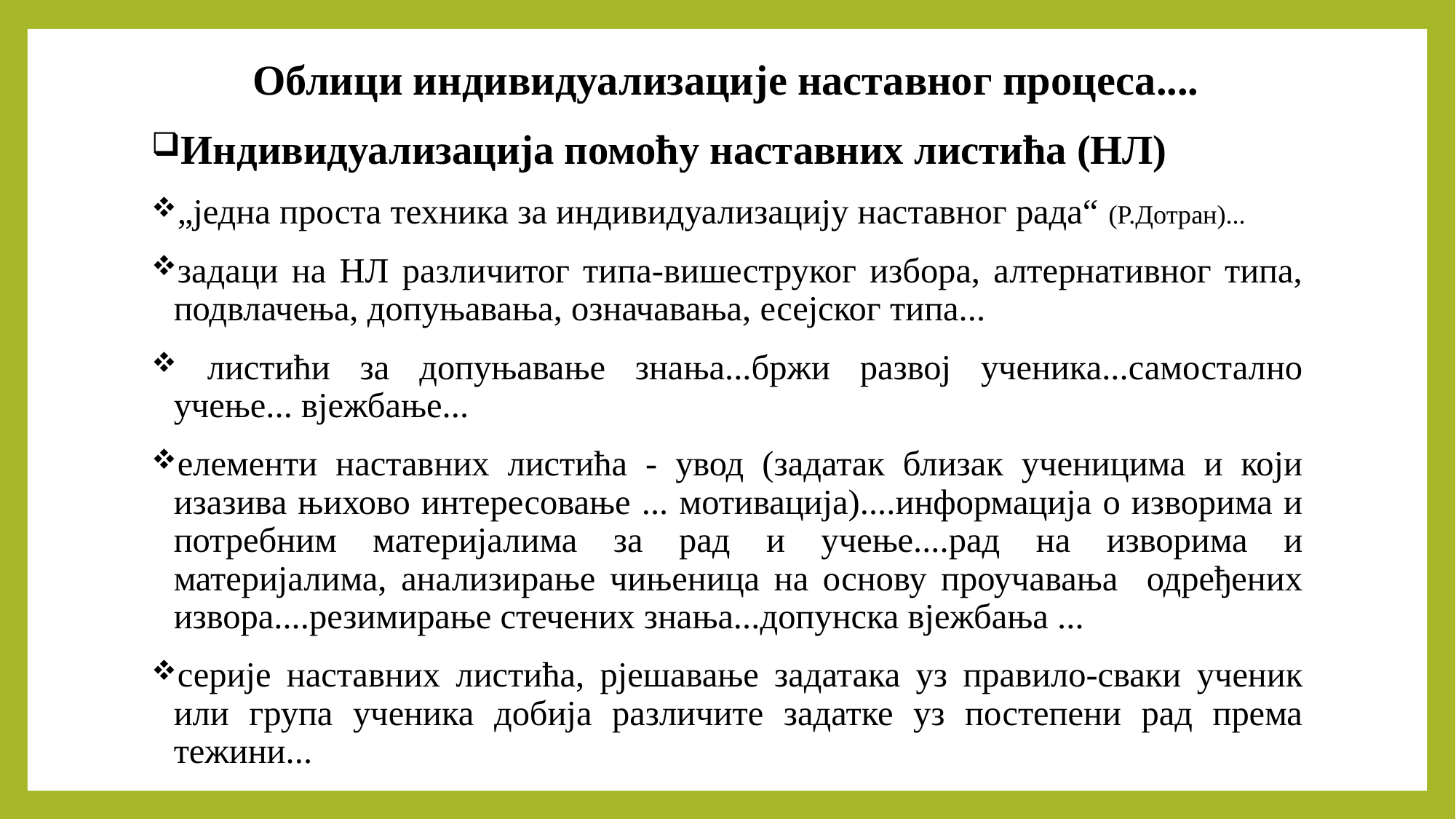

# Облици индивидуализације наставног процеса....
Индивидуализација помоћу наставних листића (НЛ)
„једна проста техника за индивидуализацију наставног рада“ (Р.Дотран)...
задаци на НЛ различитог типа-вишеструког избора, алтернативног типа, подвлачења, допуњавања, означавања, есејског типа...
 листићи за допуњавање знања...бржи развој ученика...самостално учење... вјежбање...
елементи наставних листића - увод (задатак близак ученицима и који изазива њихово интересовање ... мотивација)....информација о изворима и потребним материјалима за рад и учење....рад на изворима и материјалима, анализирање чињеница на основу проучавања  одређених извора....резимирање стечених знања...допунска вјежбања ...
серије наставних листића, рјешавање задатака уз правило-сваки ученик или група ученика добија различите задатке уз постепени рад према тежини...